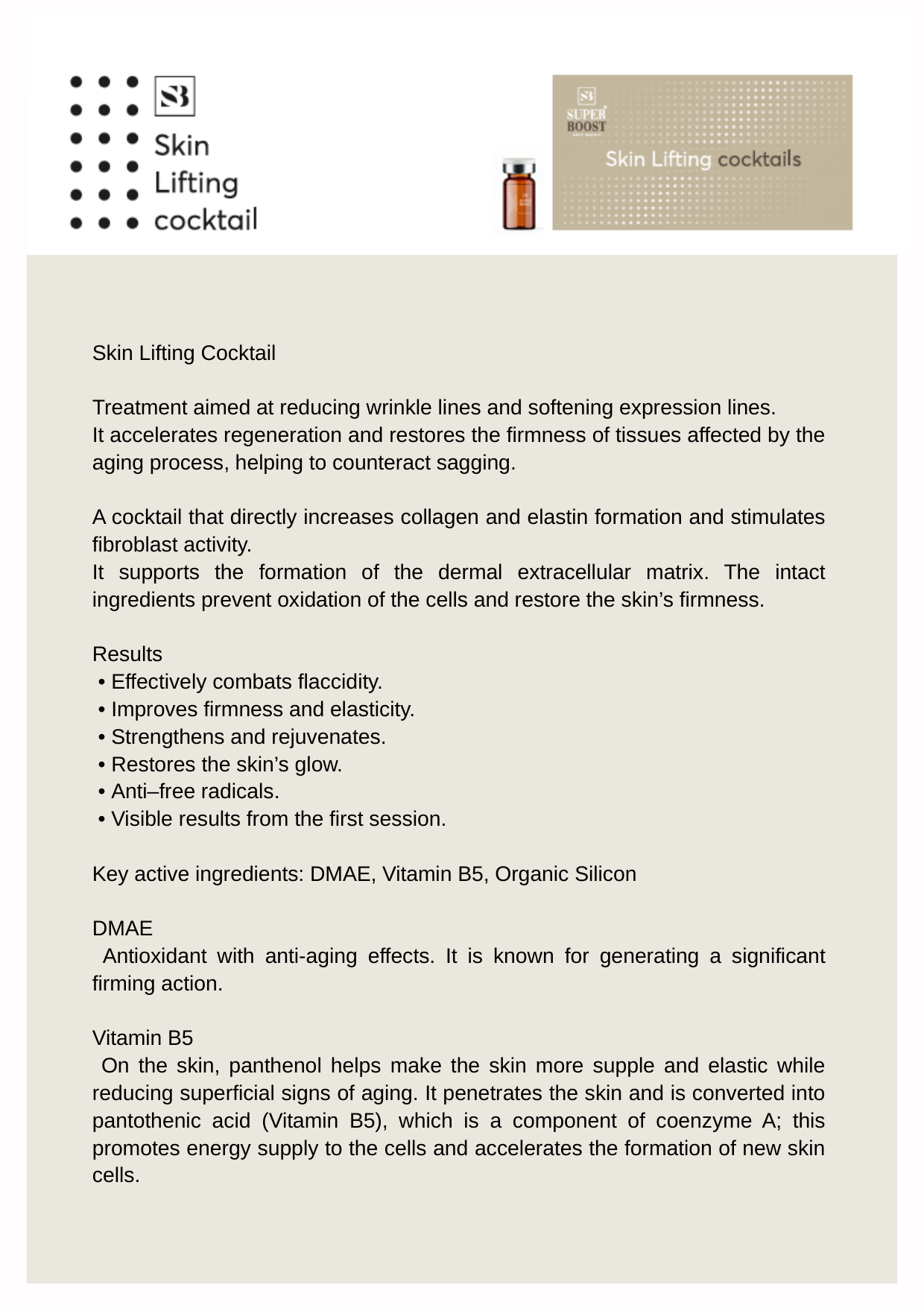

Skin Lifting Cocktail

Treatment aimed at reducing wrinkle lines and softening expression lines.
It accelerates regeneration and restores the firmness of tissues affected by the aging process, helping to counteract sagging.

A cocktail that directly increases collagen and elastin formation and stimulates fibroblast activity.
It supports the formation of the dermal extracellular matrix. The intact ingredients prevent oxidation of the cells and restore the skin’s firmness.

Results
 • Effectively combats flaccidity.
 • Improves firmness and elasticity.
 • Strengthens and rejuvenates.
 • Restores the skin’s glow.
 • Anti–free radicals.
 • Visible results from the first session.

Key active ingredients: DMAE, Vitamin B5, Organic Silicon

DMAE
 Antioxidant with anti-aging effects. It is known for generating a significant firming action.

Vitamin B5
 On the skin, panthenol helps make the skin more supple and elastic while reducing superficial signs of aging. It penetrates the skin and is converted into pantothenic acid (Vitamin B5), which is a component of coenzyme A; this promotes energy supply to the cells and accelerates the formation of new skin cells.